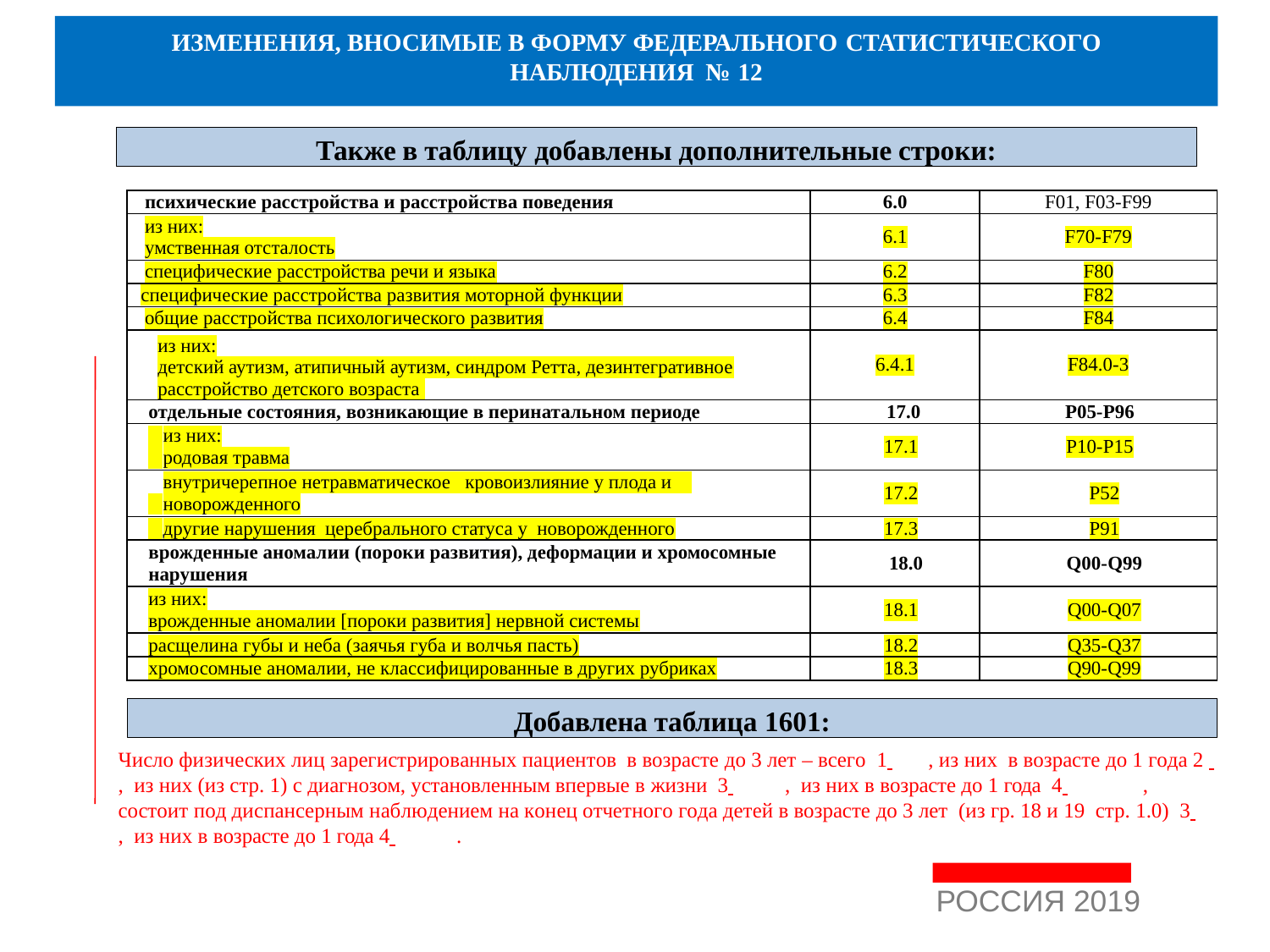

# ИЗМЕНЕНИЯ, ВНОСИМЫЕ В ФОРМУ ФЕДЕРАЛЬНОГО СТАТИСТИЧЕСКОГО
НАБЛЮДЕНИЯ  № 12
Также в таблицу добавлены дополнительные строки:
| психические расстройства и расстройства поведения | 6.0 | F01, F03-F99 |
| --- | --- | --- |
| из них: умственная отсталость | 6.1 | F70-F79 |
| специфические расстройства речи и языка | 6.2 | F80 |
| специфические расстройства развития моторной функции | 6.3 | F82 |
| общие расстройства психологического развития | 6.4 | F84 |
| из них: детский аутизм, атипичный аутизм, синдром Ретта, дезинтегративное расстройство детского возраста | 6.4.1 | F84.0-3 |
| отдельные состояния, возникающие в перинатальном периоде | 17.0 | P05-Р96 |
| из них: родовая травма | 17.1 | Р10-Р15 |
| внутричерепное нетравматическое кровоизлияние у плода и новорожденного | 17.2 | Р52 |
| другие нарушения церебрального статуса у новорожденного | 17.3 | Р91 |
| врожденные аномалии (пороки развития), деформации и хромосомные нарушения | 18.0 | Q00-Q99 |
| из них: врожденные аномалии [пороки развития] нервной системы | 18.1 | Q00-Q07 |
| расщелина губы и неба (заячья губа и волчья пасть) | 18.2 | Q35-Q37 |
| хромосомные аномалии, не классифицированные в других рубриках | 18.3 | Q90-Q99 |

Добавлена таблица 1601:

Число физических лиц зарегистрированных пациентов  в возрасте до 3 лет – всего  1 	, из них  в возрасте до 1 года 2  	,  из них (из стр. 1) с диагнозом, установленным впервые в жизни 3 	,  из них в возрасте до 1 года  4 	,
состоит под диспансерным наблюдением на конец отчетного года детей в возрасте до 3 лет  (из гр. 18 и 19  стр. 1.0)  3 	,  из них в возрасте до 1 года 4 	.
РОССИЯ 2019